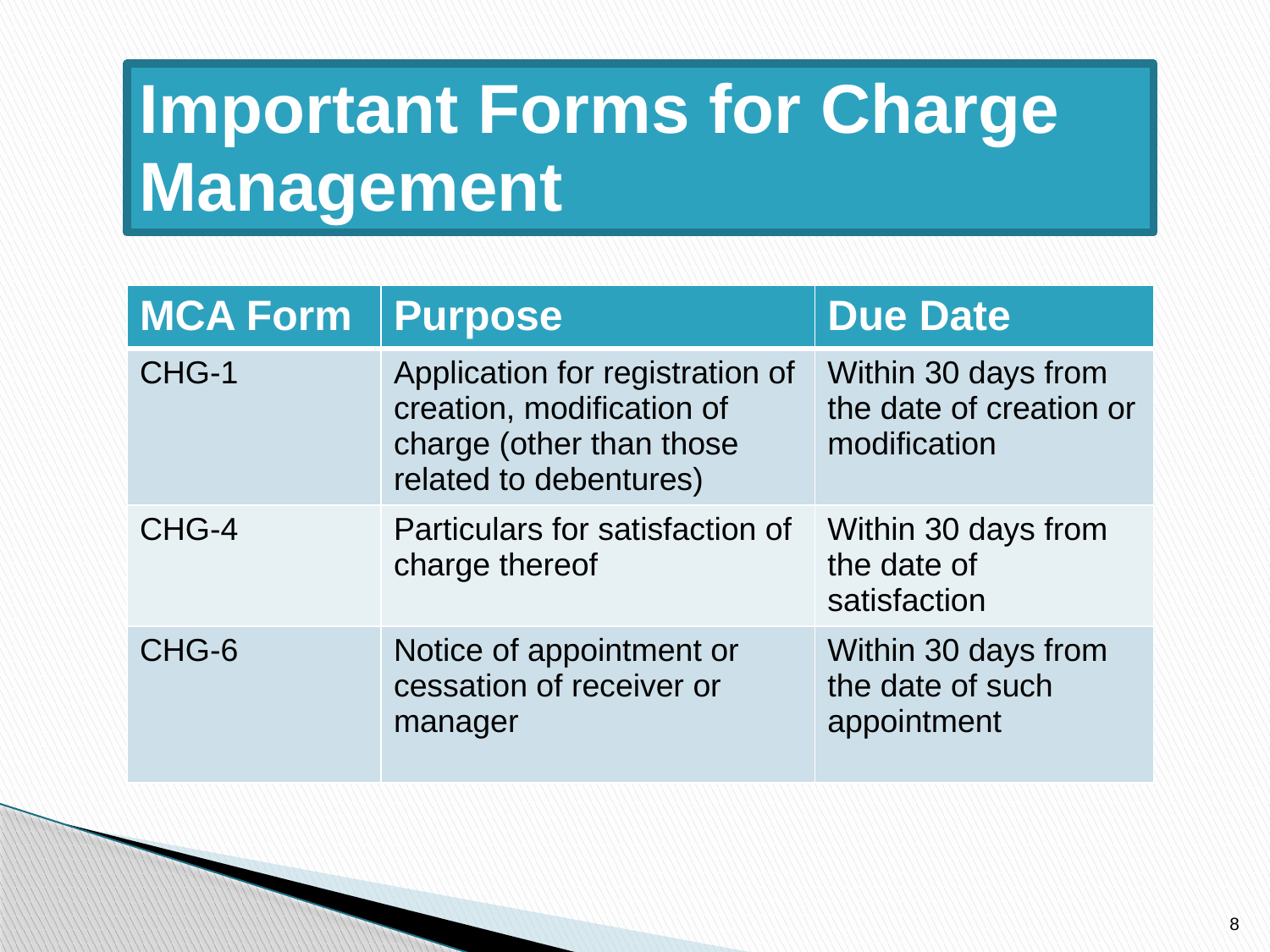

# Important Forms for Charge Management
| MCA Form | Purpose | Due Date |
| --- | --- | --- |
| CHG-1 | Application for registration of creation, modification of charge (other than those related to debentures) | Within 30 days from the date of creation or modification |
| CHG-4 | Particulars for satisfaction of charge thereof | Within 30 days from the date of satisfaction |
| CHG-6 | Notice of appointment or cessation of receiver or manager | Within 30 days from the date of such appointment |
8